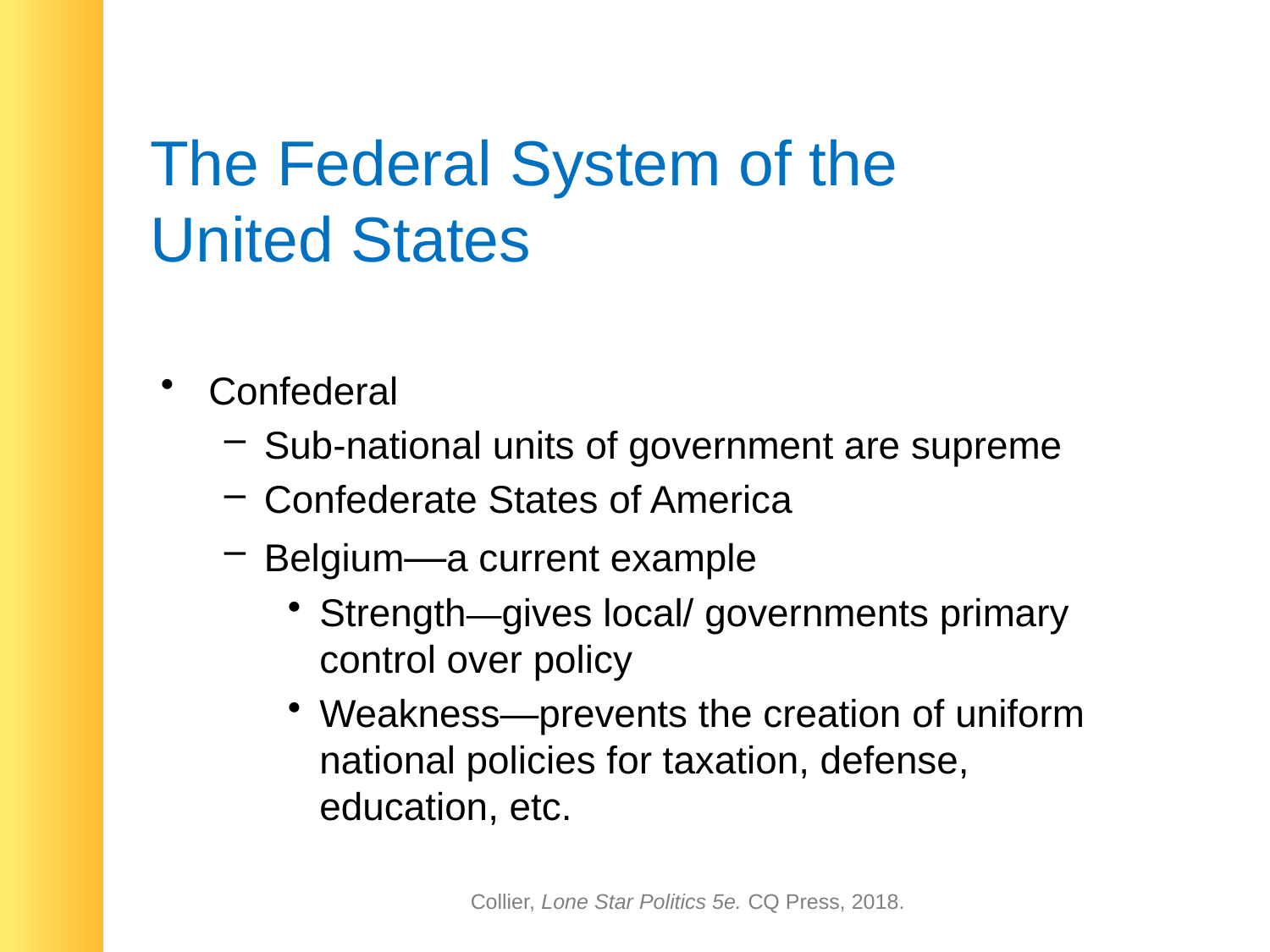

# The Federal System of the United States
Confederal
Sub-national units of government are supreme
Confederate States of America
Belgium—a current example
Strength—gives local/ governments primary control over policy
Weakness—prevents the creation of uniform national policies for taxation, defense, education, etc.
Collier, Lone Star Politics 5e. CQ Press, 2018.